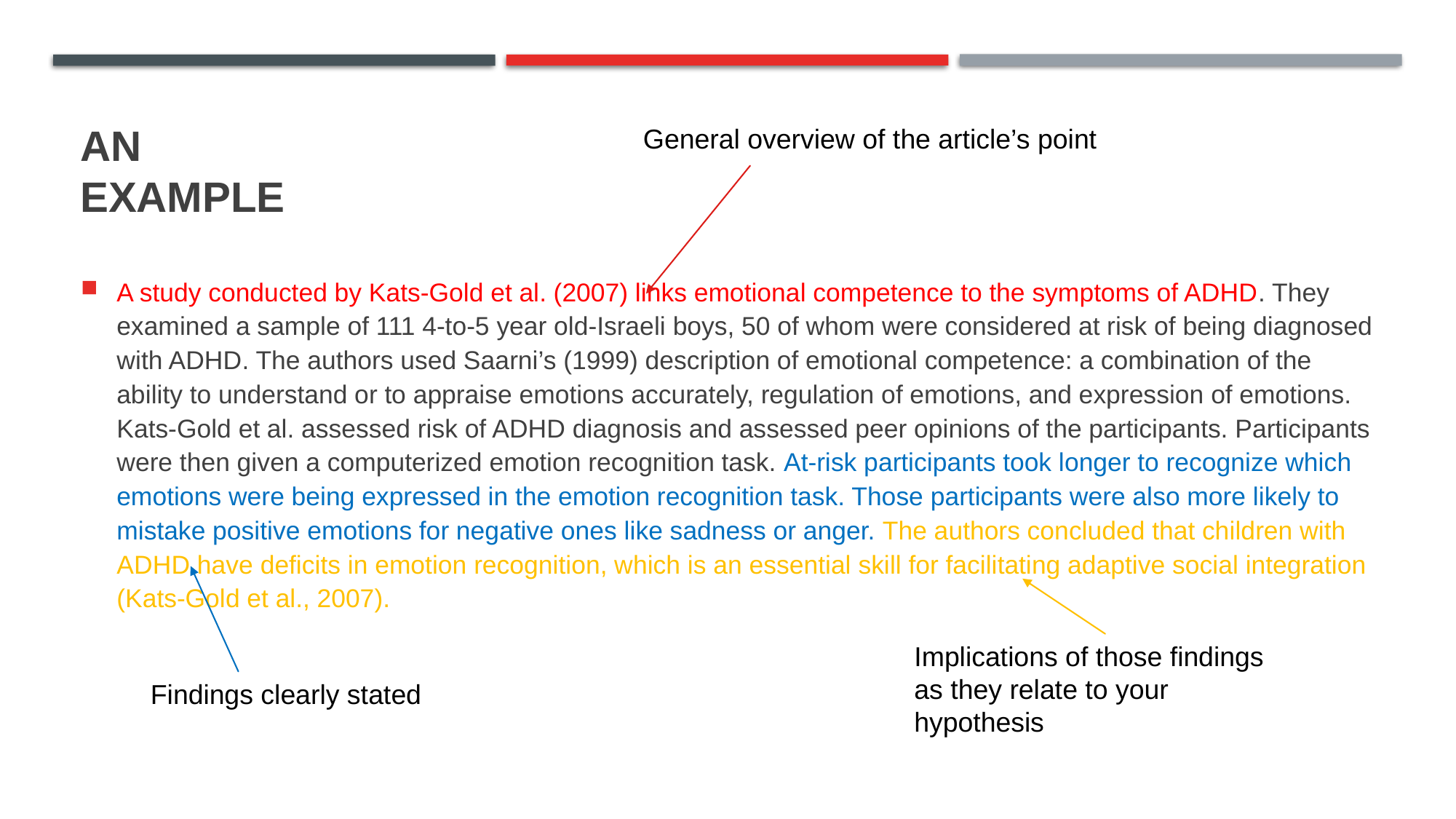

# An example
General overview of the article’s point
A study conducted by Kats-Gold et al. (2007) links emotional competence to the symptoms of ADHD. They examined a sample of 111 4-to-5 year old-Israeli boys, 50 of whom were considered at risk of being diagnosed with ADHD. The authors used Saarni’s (1999) description of emotional competence: a combination of the ability to understand or to appraise emotions accurately, regulation of emotions, and expression of emotions. Kats-Gold et al. assessed risk of ADHD diagnosis and assessed peer opinions of the participants. Participants were then given a computerized emotion recognition task. At-risk participants took longer to recognize which emotions were being expressed in the emotion recognition task. Those participants were also more likely to mistake positive emotions for negative ones like sadness or anger. The authors concluded that children with ADHD have deficits in emotion recognition, which is an essential skill for facilitating adaptive social integration (Kats-Gold et al., 2007).
Implications of those findings as they relate to your hypothesis
Findings clearly stated